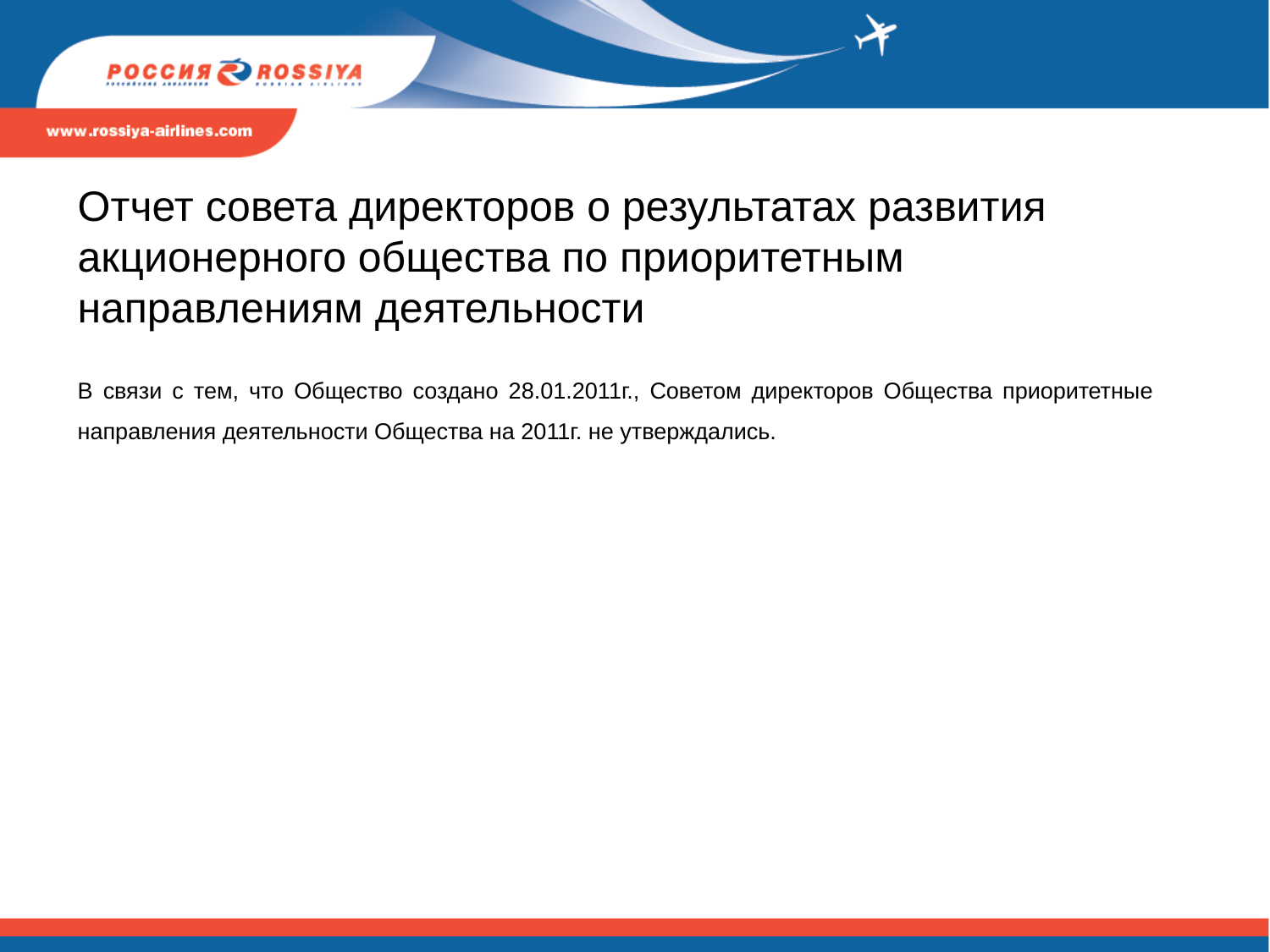

# Отчет совета директоров о результатах развития акционерного общества по приоритетным направлениям деятельности
В связи с тем, что Общество создано 28.01.2011г., Советом директоров Общества приоритетные направления деятельности Общества на 2011г. не утверждались.